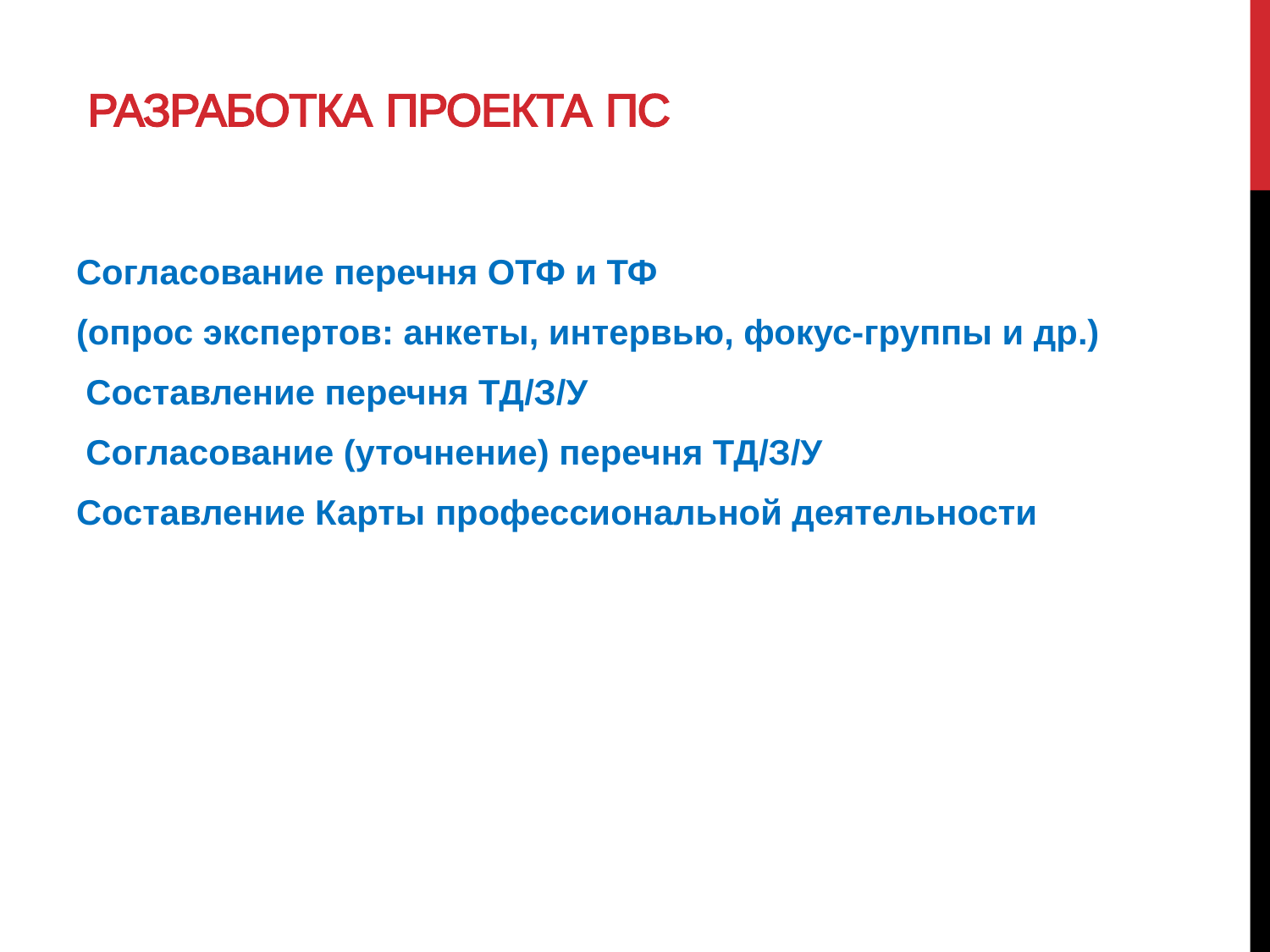

# Разработка проекта ПС
Согласование перечня ОТФ и ТФ
(опрос экспертов: анкеты, интервью, фокус-группы и др.)
 Составление перечня ТД/З/У
 Согласование (уточнение) перечня ТД/З/У
Составление Карты профессиональной деятельности